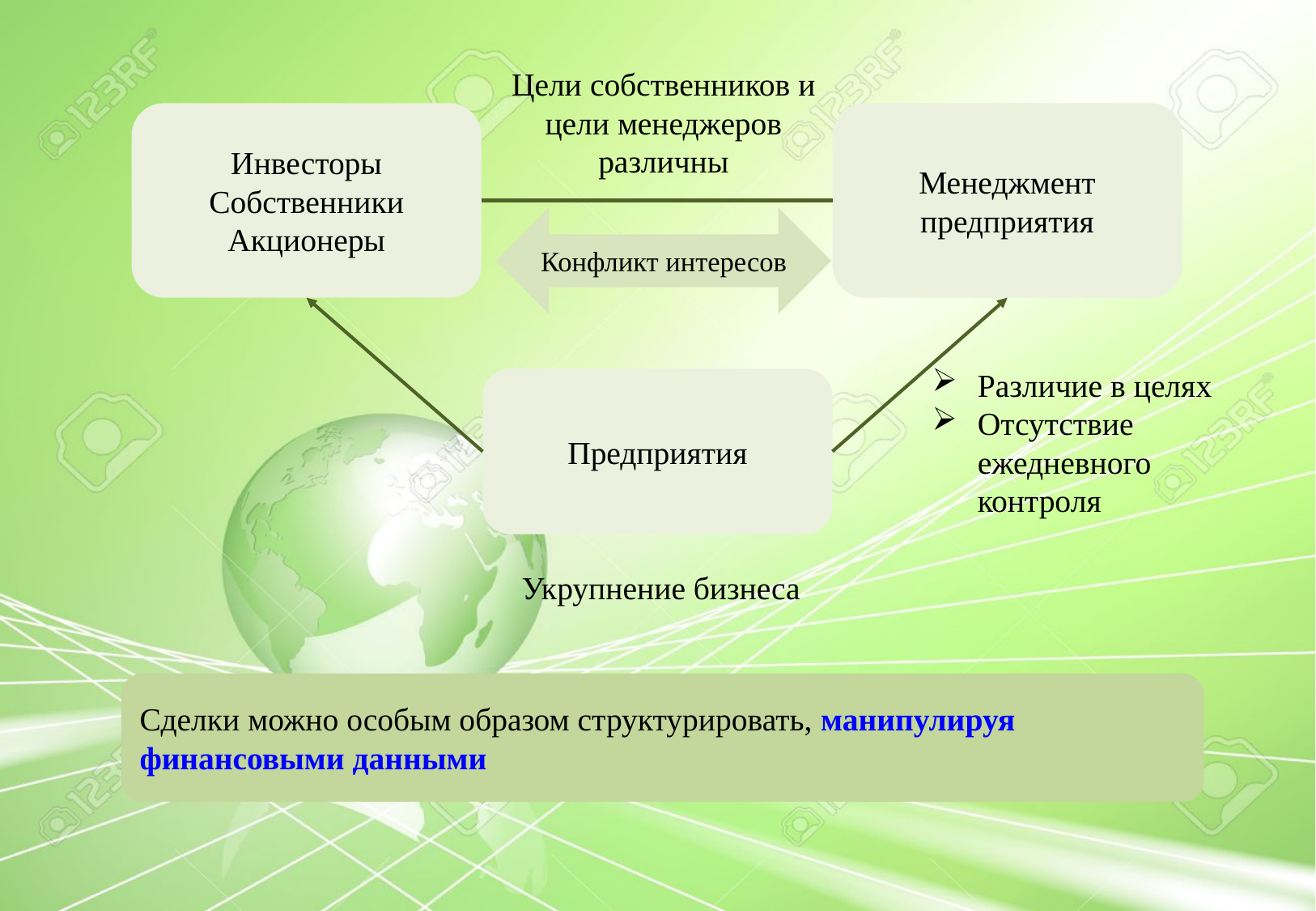

Цели собственников и цели менеджеров различны
Инвесторы
Собственники
Акционеры
Менеджмент предприятия
Конфликт интересов
Предприятия
Различие в целях
Отсутствие ежедневного контроля
Укрупнение бизнеса
Сделки можно особым образом структурировать, манипулируя финансовыми данными